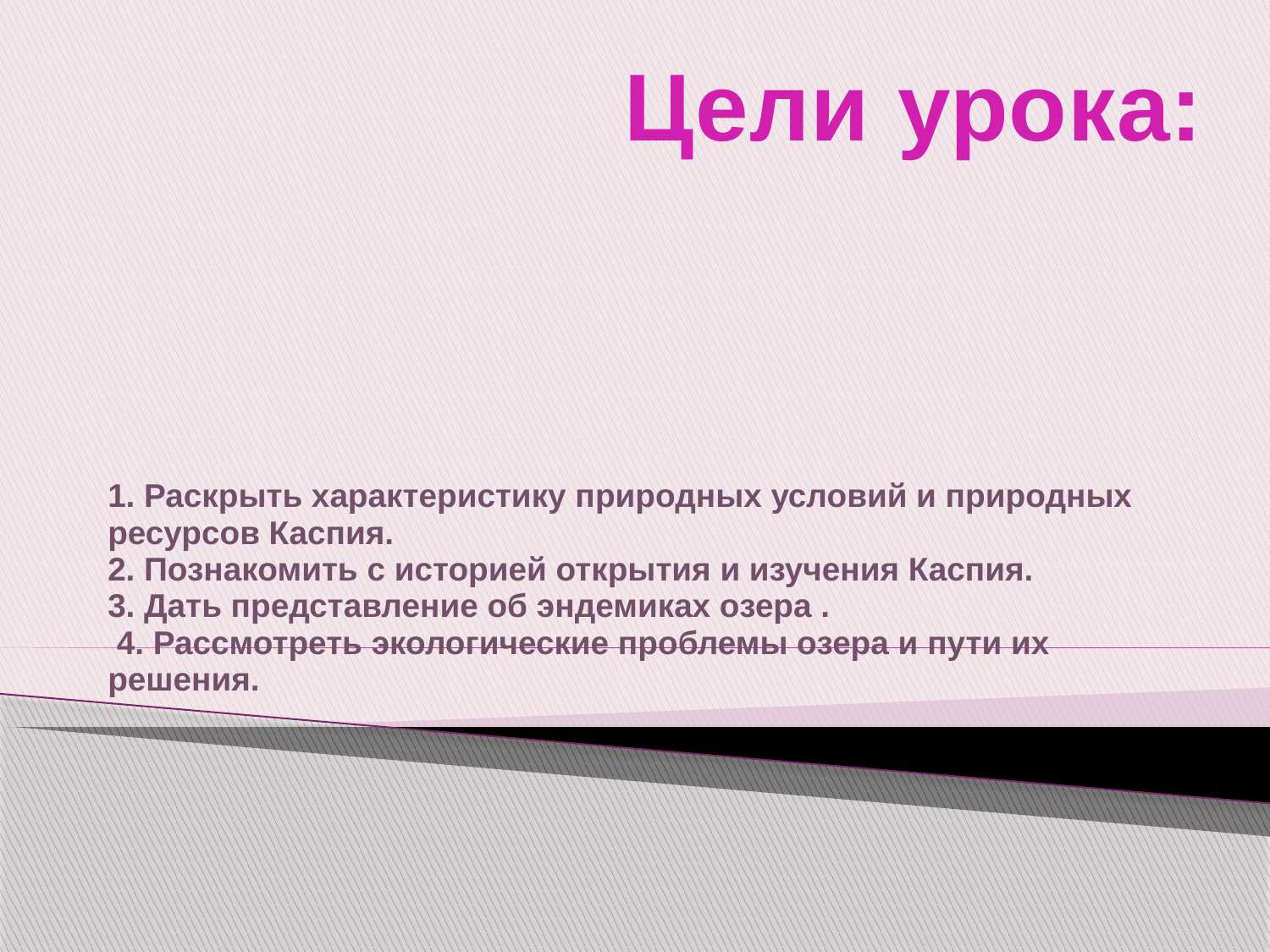

Цели урока:
# 1. Раскрыть характеристику природных условий и природных ресурсов Каспия. 2. Познакомить с историей открытия и изучения Каспия. 3. Дать представление об эндемиках озера .  4. Рассмотреть экологические проблемы озера и пути их решения.